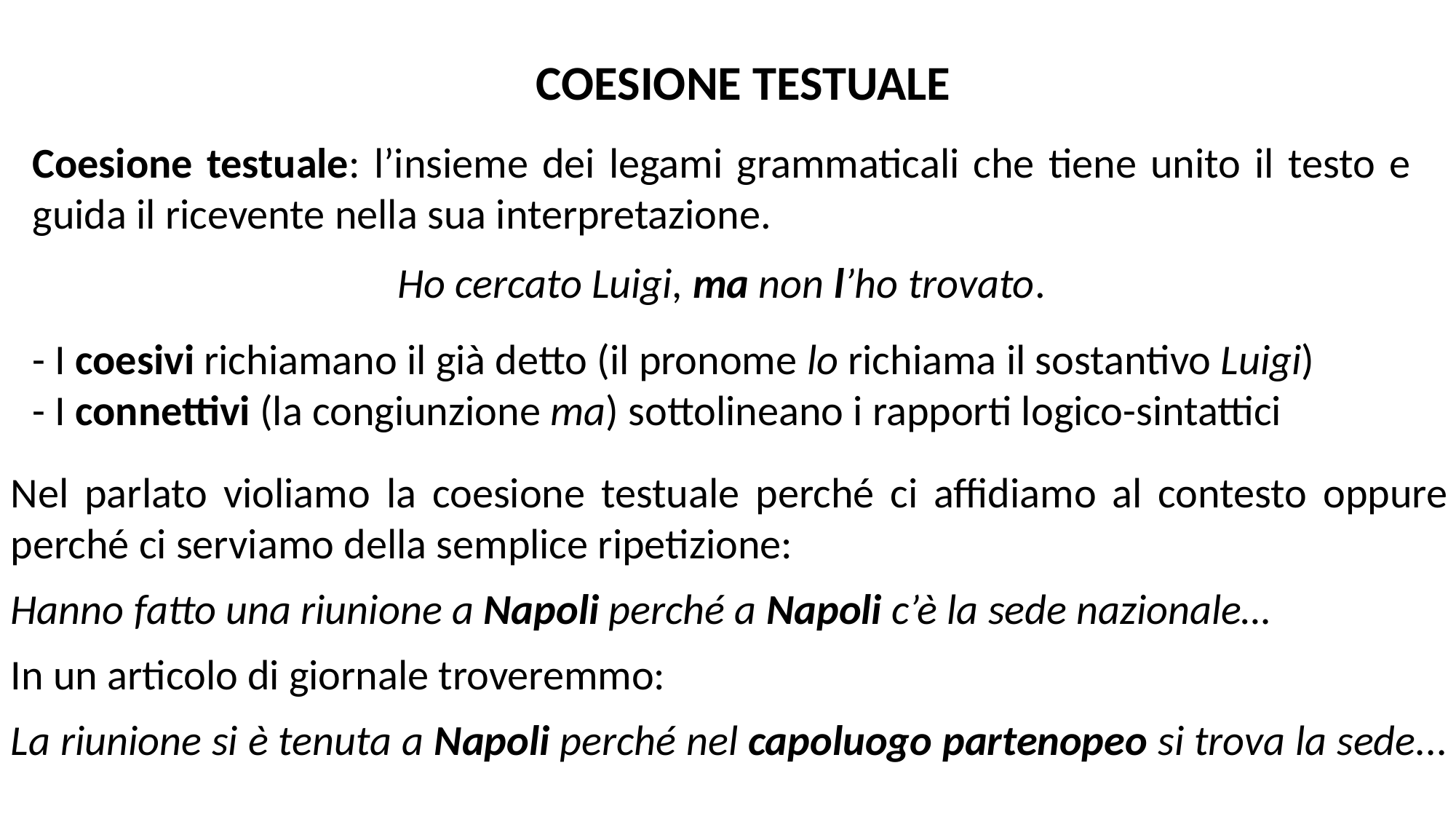

COESIONE TESTUALE
Coesione testuale: l’insieme dei legami grammaticali che tiene unito il testo e guida il ricevente nella sua interpretazione.

Ho cercato Luigi, ma non l’ho trovato.

- I coesivi richiamano il già detto (il pronome lo richiama il sostantivo Luigi)
- I connettivi (la congiunzione ma) sottolineano i rapporti logico-sintattici
Nel parlato violiamo la coesione testuale perché ci affidiamo al contesto oppure perché ci serviamo della semplice ripetizione:

Hanno fatto una riunione a Napoli perché a Napoli c’è la sede nazionale…

In un articolo di giornale troveremmo:

La riunione si è tenuta a Napoli perché nel capoluogo partenopeo si trova la sede...